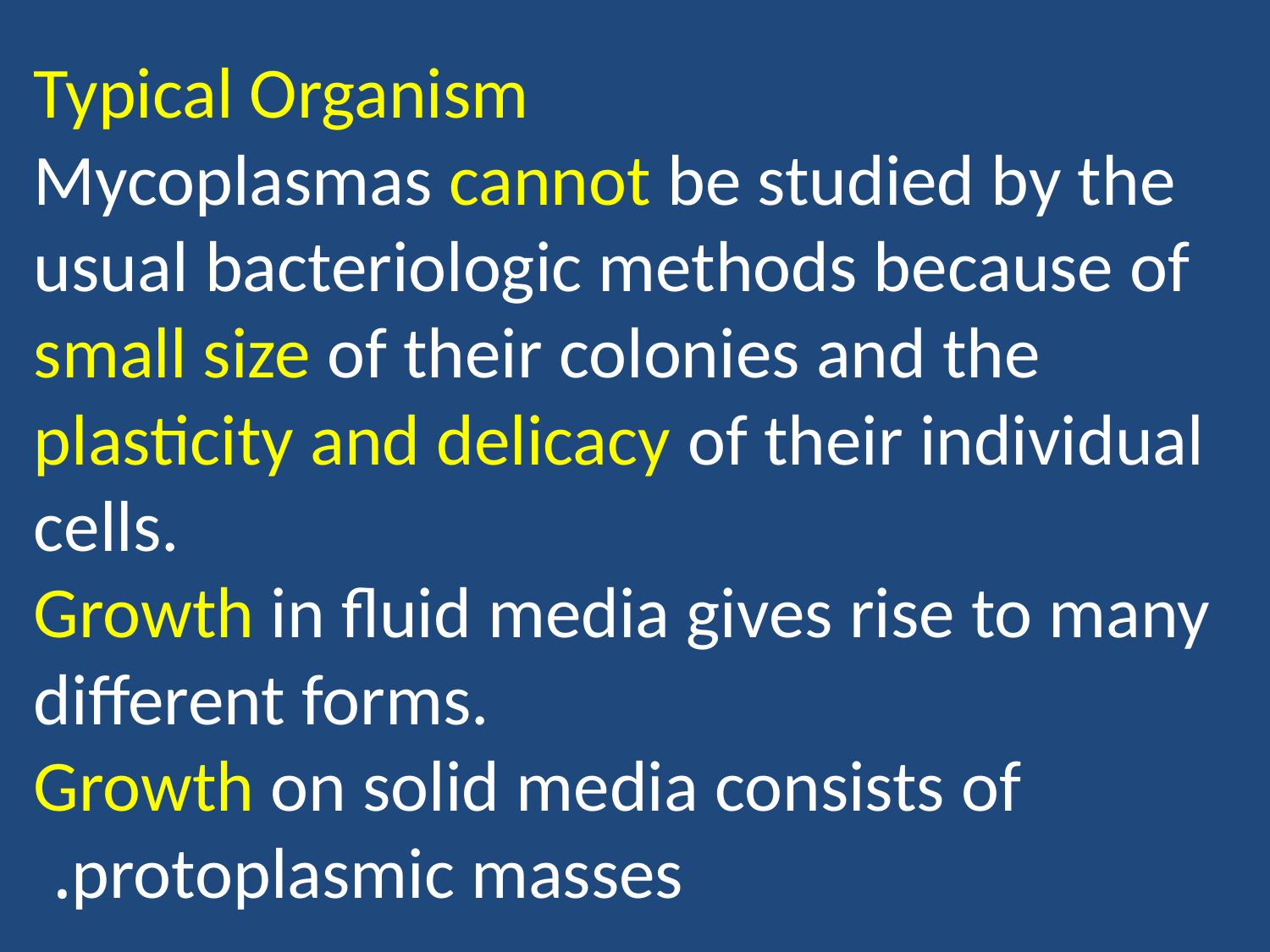

# Typical Organism Mycoplasmas cannot be studied by the usual bacteriologic methods because of small size of their colonies and the plasticity and delicacy of their individual cells. Growth in fluid media gives rise to many different forms. Growth on solid media consists of protoplasmic masses.